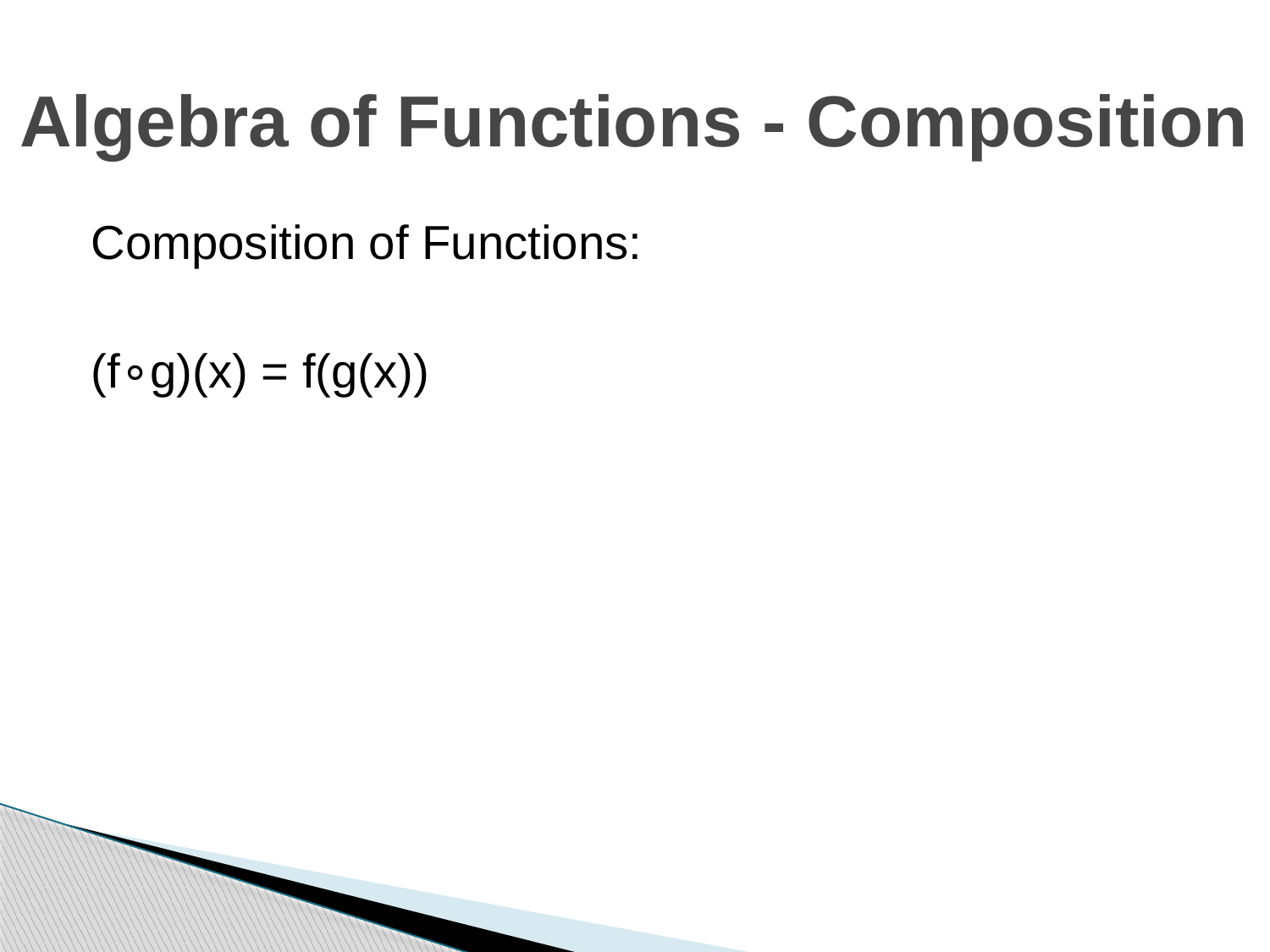

# Algebra of Functions - Composition
Composition of Functions:

(f∘g)(x) = f(g(x))